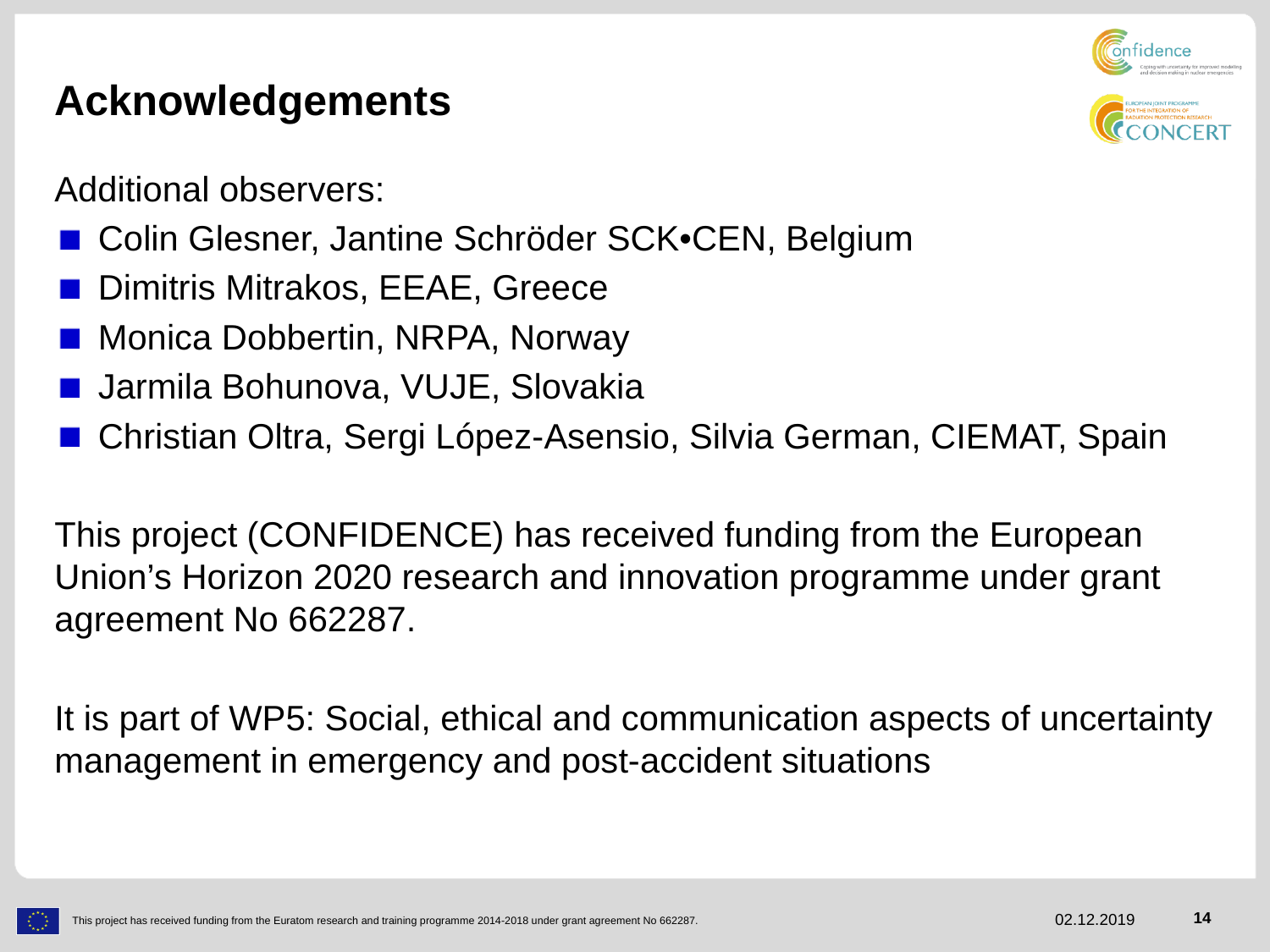

# Acknowledgements
Additional observers:
Colin Glesner, Jantine Schröder SCK•CEN, Belgium
Dimitris Mitrakos, EEAE, Greece
Monica Dobbertin, NRPA, Norway
Jarmila Bohunova, VUJE, Slovakia
Christian Oltra, Sergi López-Asensio, Silvia German, CIEMAT, Spain

This project (CONFIDENCE) has received funding from the European Union’s Horizon 2020 research and innovation programme under grant agreement No 662287.

It is part of WP5: Social, ethical and communication aspects of uncertainty management in emergency and post-accident situations